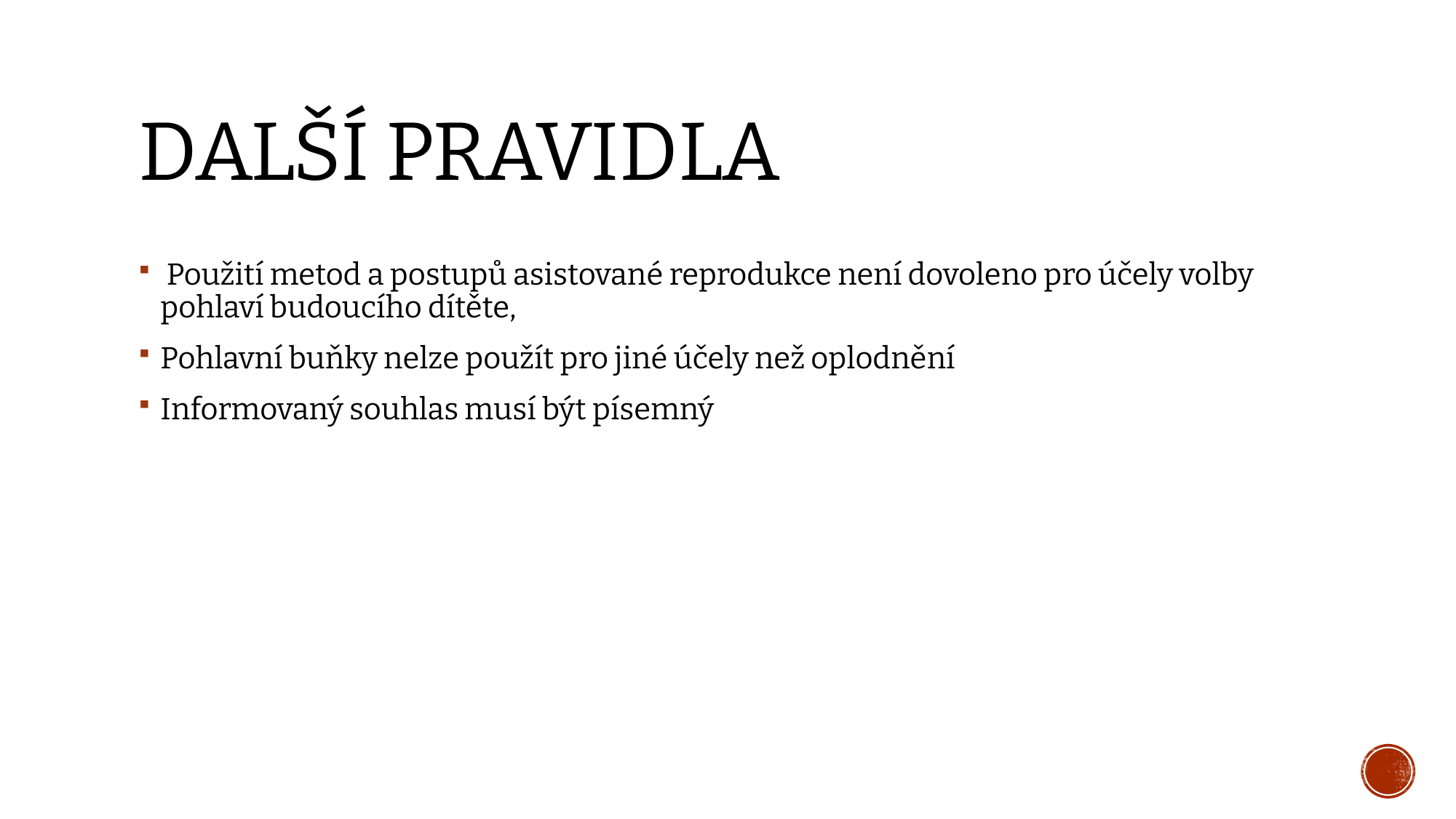

# Další pravidla
 Použití metod a postupů asistované reprodukce není dovoleno pro účely volby pohlaví budoucího dítěte,
Pohlavní buňky nelze použít pro jiné účely než oplodnění
Informovaný souhlas musí být písemný